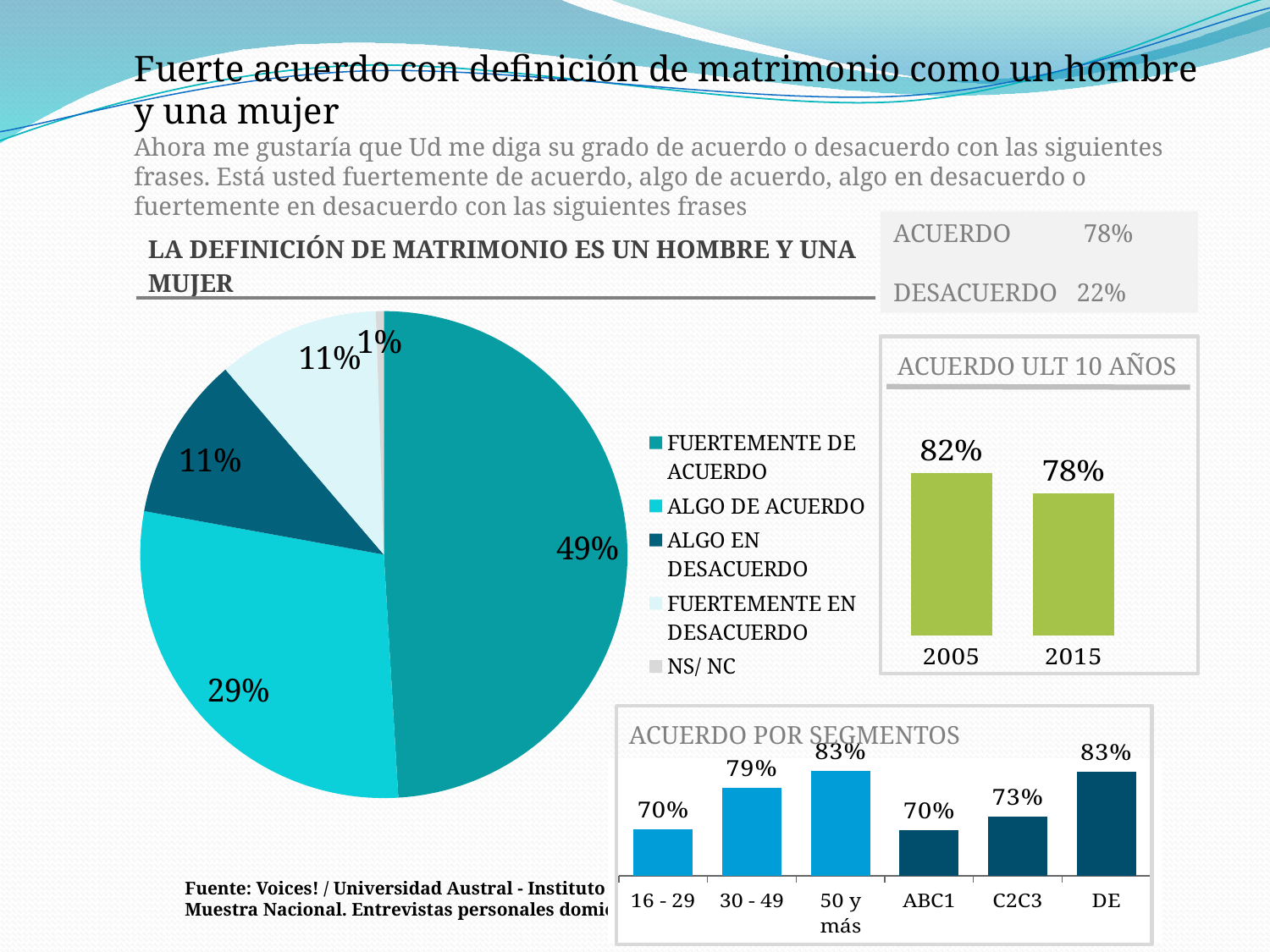

Fuerte acuerdo con definición de matrimonio como un hombre y una mujer
Ahora me gustaría que Ud me diga su grado de acuerdo o desacuerdo con las siguientes frases. Está usted fuertemente de acuerdo, algo de acuerdo, algo en desacuerdo o fuertemente en desacuerdo con las siguientes frases
ACUERDO	          78%

DESACUERDO   22%
| LA DEFINICIÓN DE MATRIMONIO ES UN HOMBRE Y UNA MUJER |
| --- |

### Chart

| Category | Ventas |
|---|---|
| FUERTEMENTE DE ACUERDO | 0.4898911696171739 |
| ALGO DE ACUERDO | 0.2877122912478213 |
| ALGO EN DESACUERDO | 0.10865935314767394 |
| FUERTEMENTE EN DESACUERDO | 0.10721561455344666 |
| NS/ NC | 0.0052518626250885585 |
ACUERDO ULT 10 AÑOS

### Chart

| Category | Ventas |
|---|---|
| 2005 | 0.8200000000000006 |
| 2015 | 0.78 |
|  | None |
|  | None |
ACUERDO POR SEGMENTOS

### Chart

| Category | Serie 1 |
|---|---|
| 16 - 29 | 0.7022511331409999 |
| 30 - 49 | 0.7923511180013335 |
| 50 y más | 0.8298958185895083 |
| ABC1 | 0.7008937226657109 |
| C2C3 | 0.730087220632445 |
| DE | 0.8286741280724776 |
Fuente: Voices! / Universidad Austral - Instituto de Ciencias para la Familia.
Muestra Nacional. Entrevistas personales domiciliarias. 1000 casos. Enero 2015